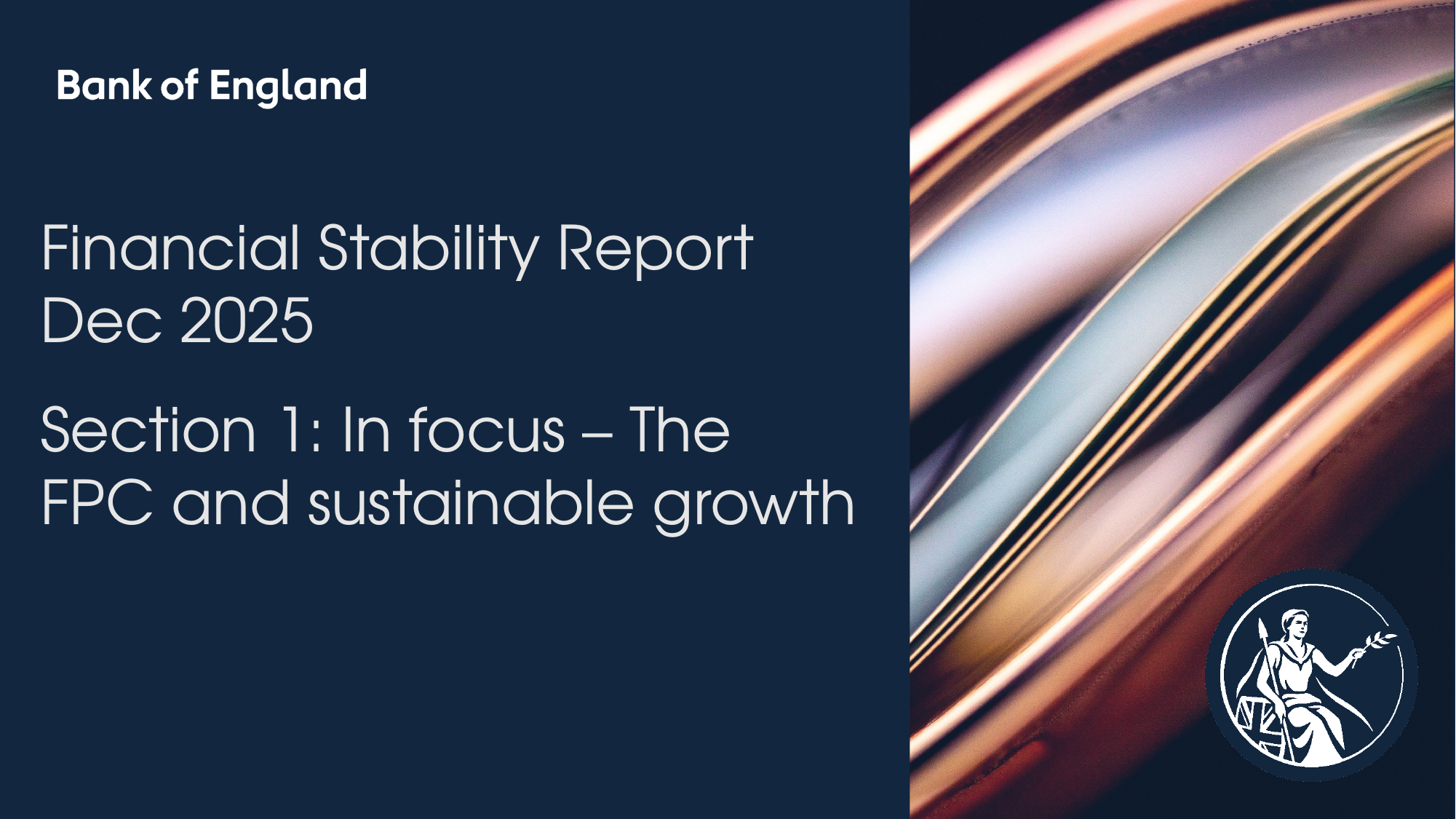

Financial Stability Report
Dec 2025
Section 1: In focus – The FPC and sustainable growth